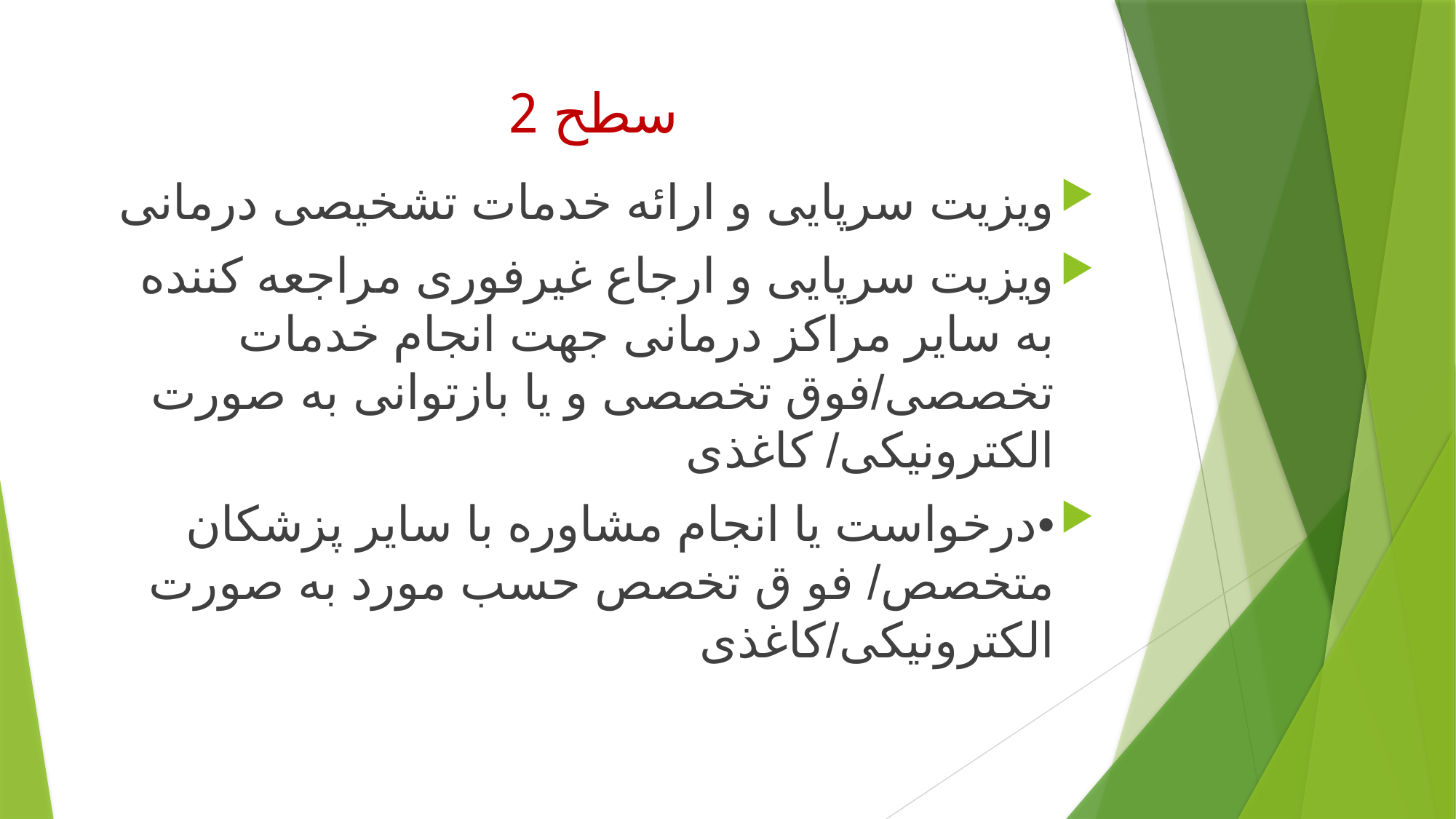

# سطح 2
ویزیت سرپایی و ارائه خدمات تشخیصی درمانی
ویزیت سرپایی و ارجاع غیرفوری مراجعه کننده به سایر مراکز درمانی جهت انجام خدمات تخصصی/فوق تخصصی و یا بازتوانی به صورت الکترونیکی/ کاغذی
•درخواست یا انجام مشاوره با سایر پزشکان متخصص/ فو ق تخصص حسب مورد به صورت الکترونیکی/کاغذی